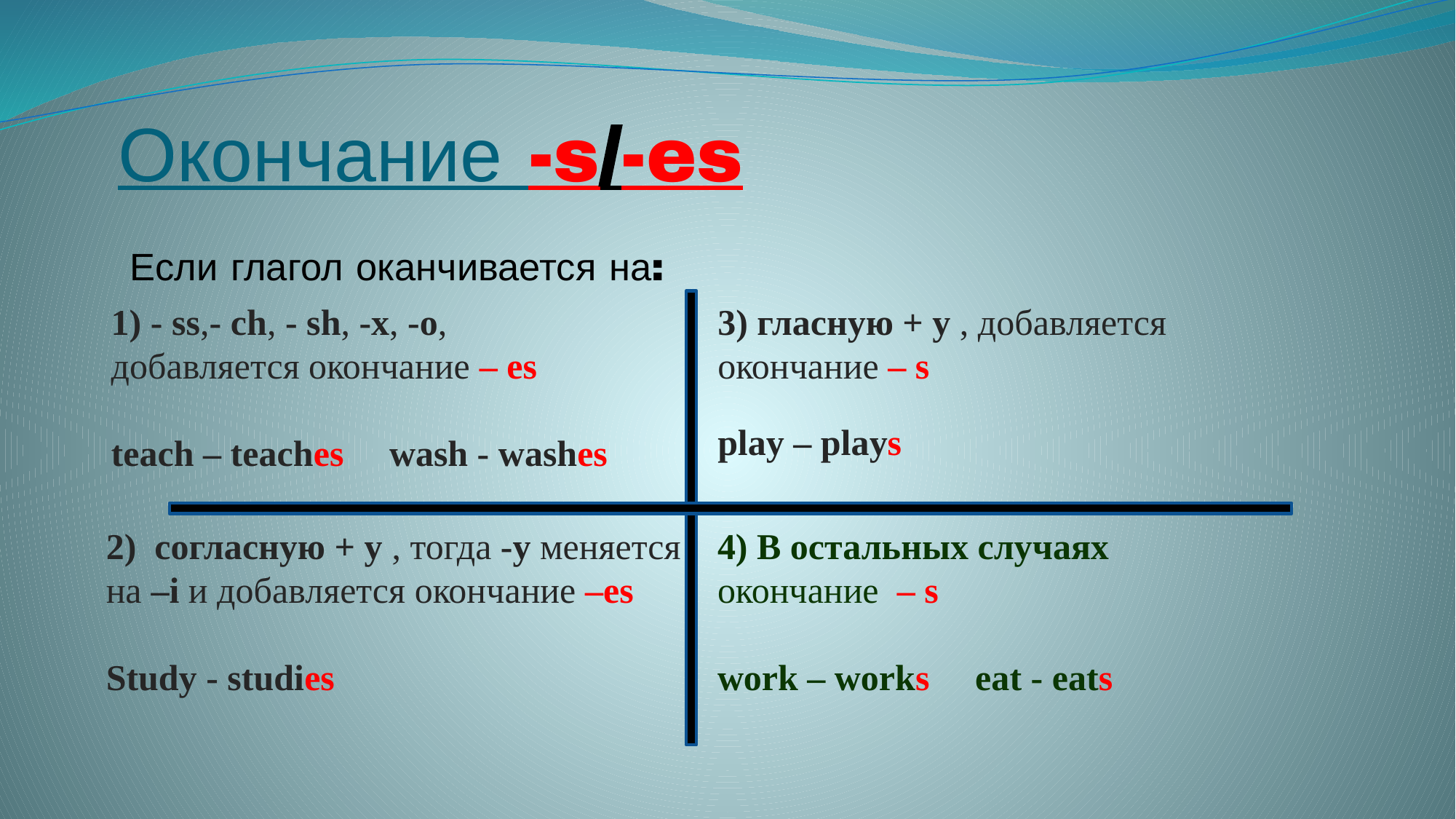

# Окончание -s/-es
    Если глагол оканчивается на:

1) - ss,- ch, - sh, -x, -о,
добавляется окончание – es                                                        ​
teach – teaches     wash - washes
3) гласную + y , добавляется
окончание – s ​

play – plays​

2)  согласную + y , тогда -y меняется на –i и добавляется окончание –es​

Study - studies​
4) В остальных случаях окончание  – s ​

work – works     eat - eats